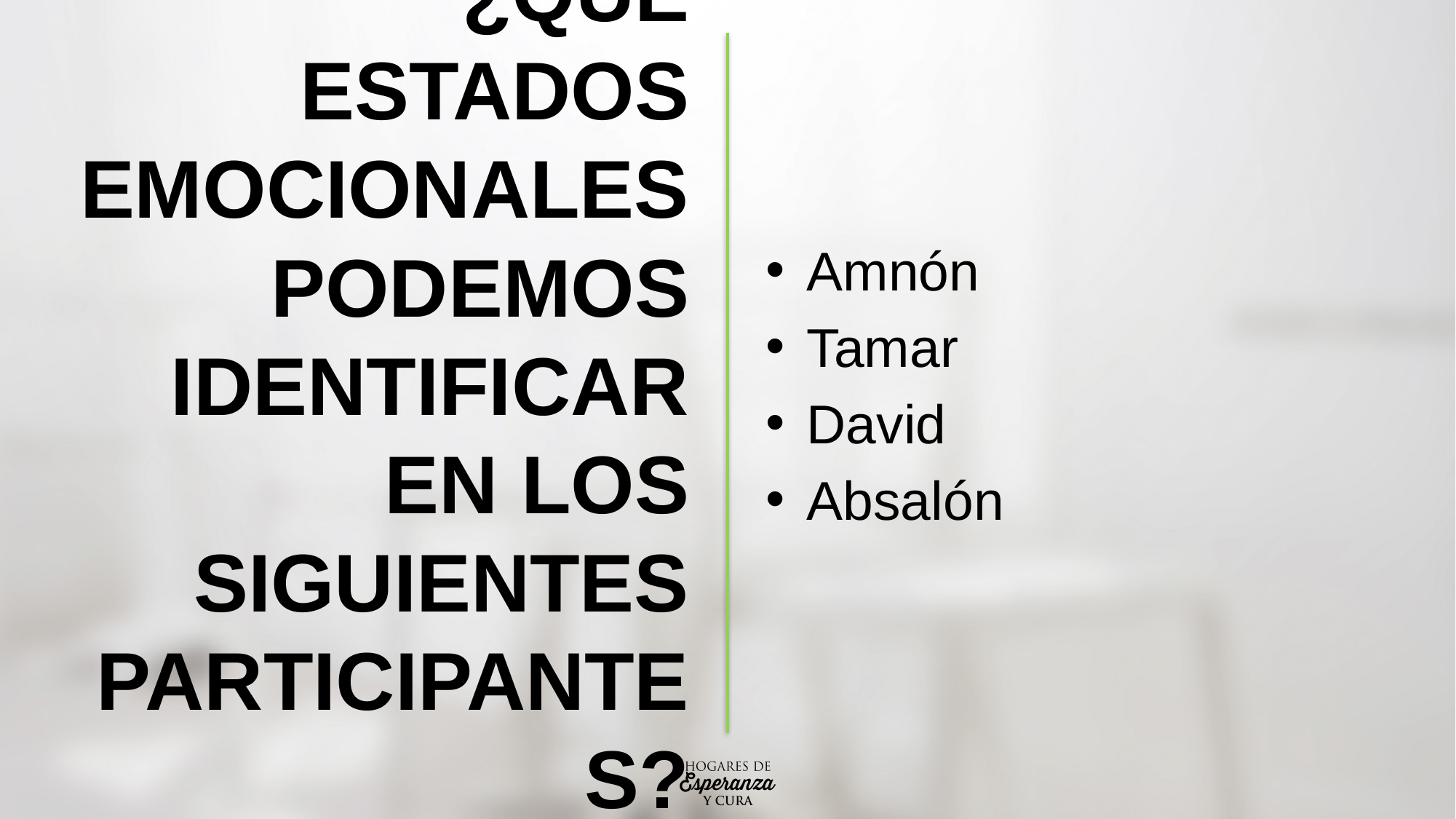

# ¿Qué estados emocionales podemos identificar en los siguientes participantes?
Amnón
Tamar
David
Absalón